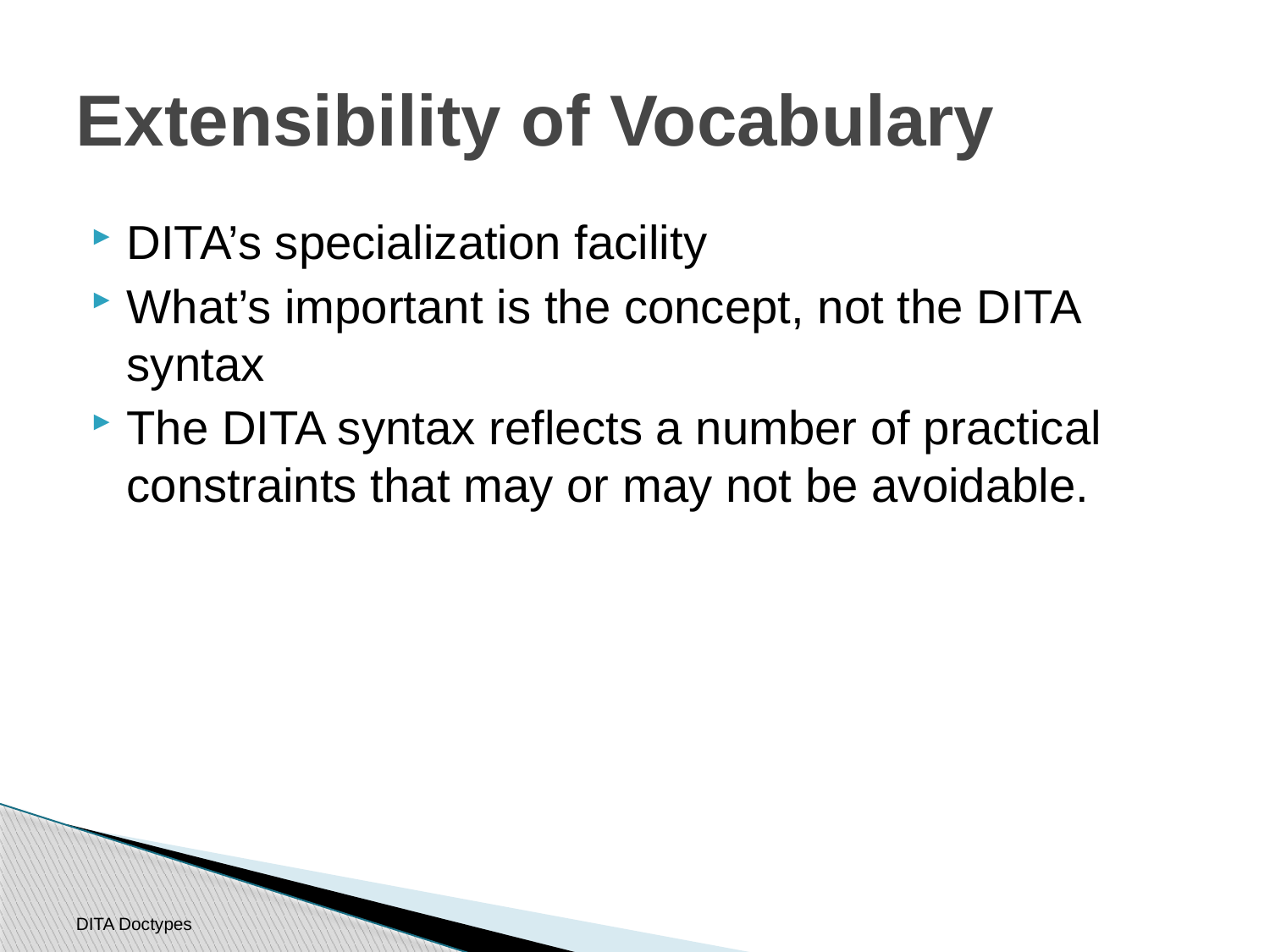

# Extensibility of Vocabulary
DITA’s specialization facility
What’s important is the concept, not the DITA syntax
The DITA syntax reflects a number of practical constraints that may or may not be avoidable.